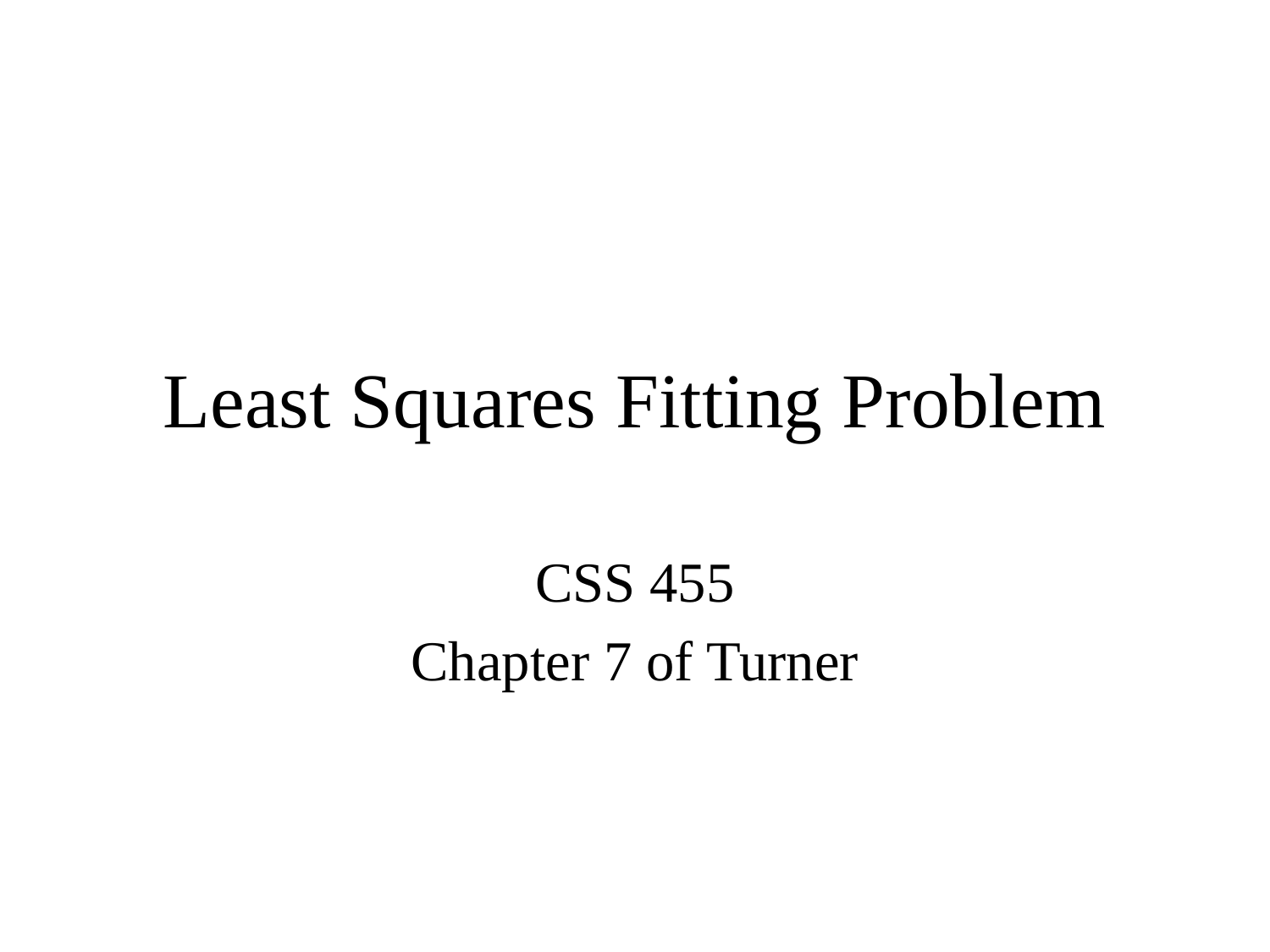

# Least Squares Fitting Problem
CSS 455
Chapter 7 of Turner